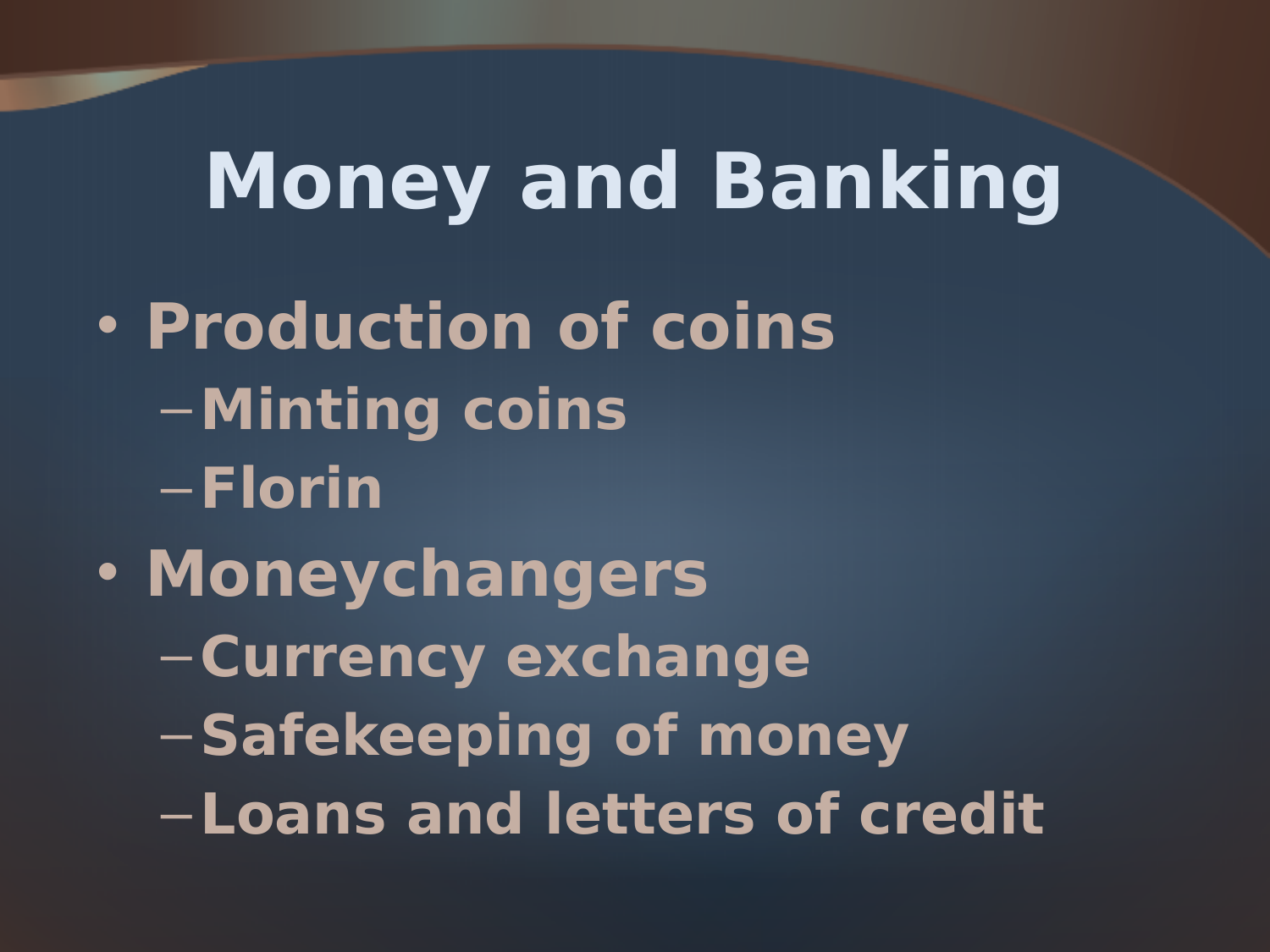

# Money and Banking
Production of coins
Minting coins
Florin
Moneychangers
Currency exchange
Safekeeping of money
Loans and letters of credit